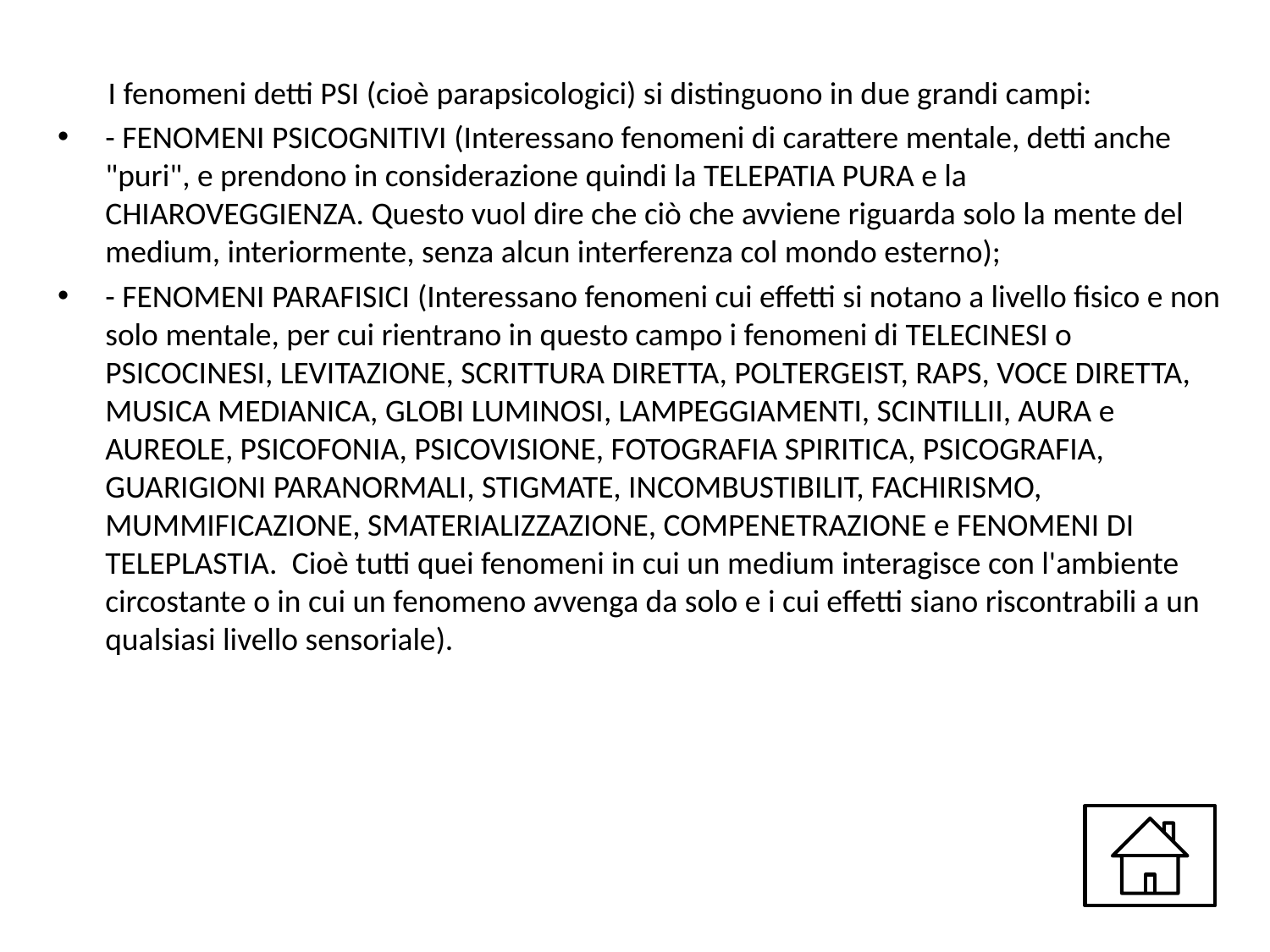

I fenomeni detti PSI (cioè parapsicologici) si distinguono in due grandi campi:
- FENOMENI PSICOGNITIVI (Interessano fenomeni di carattere mentale, detti anche "puri", e prendono in considerazione quindi la TELEPATIA PURA e la CHIAROVEGGIENZA. Questo vuol dire che ciò che avviene riguarda solo la mente del medium, interiormente, senza alcun interferenza col mondo esterno);
- FENOMENI PARAFISICI (Interessano fenomeni cui effetti si notano a livello fisico e non solo mentale, per cui rientrano in questo campo i fenomeni di TELECINESI o PSICOCINESI, LEVITAZIONE, SCRITTURA DIRETTA, POLTERGEIST, RAPS, VOCE DIRETTA, MUSICA MEDIANICA, GLOBI LUMINOSI, LAMPEGGIAMENTI, SCINTILLII, AURA e AUREOLE, PSICOFONIA, PSICOVISIONE, FOTOGRAFIA SPIRITICA, PSICOGRAFIA, GUARIGIONI PARANORMALI, STIGMATE, INCOMBUSTIBILIT, FACHIRISMO, MUMMIFICAZIONE, SMATERIALIZZAZIONE, COMPENETRAZIONE e FENOMENI DI TELEPLASTIA.  Cioè tutti quei fenomeni in cui un medium interagisce con l'ambiente circostante o in cui un fenomeno avvenga da solo e i cui effetti siano riscontrabili a un qualsiasi livello sensoriale).